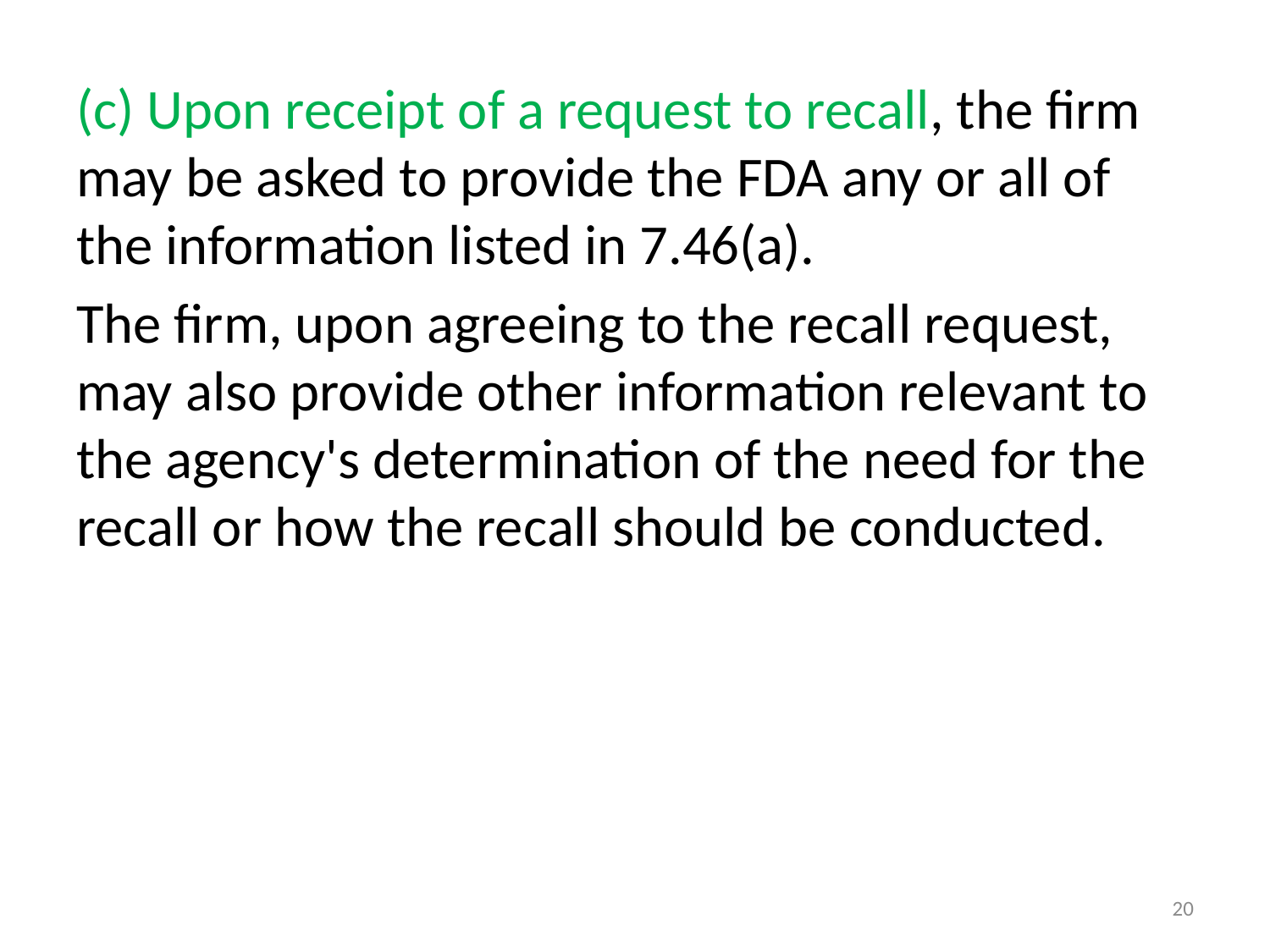

(c) Upon receipt of a request to recall, the firm may be asked to provide the FDA any or all of the information listed in 7.46(a).
The firm, upon agreeing to the recall request, may also provide other information relevant to the agency's determination of the need for the recall or how the recall should be conducted.

20